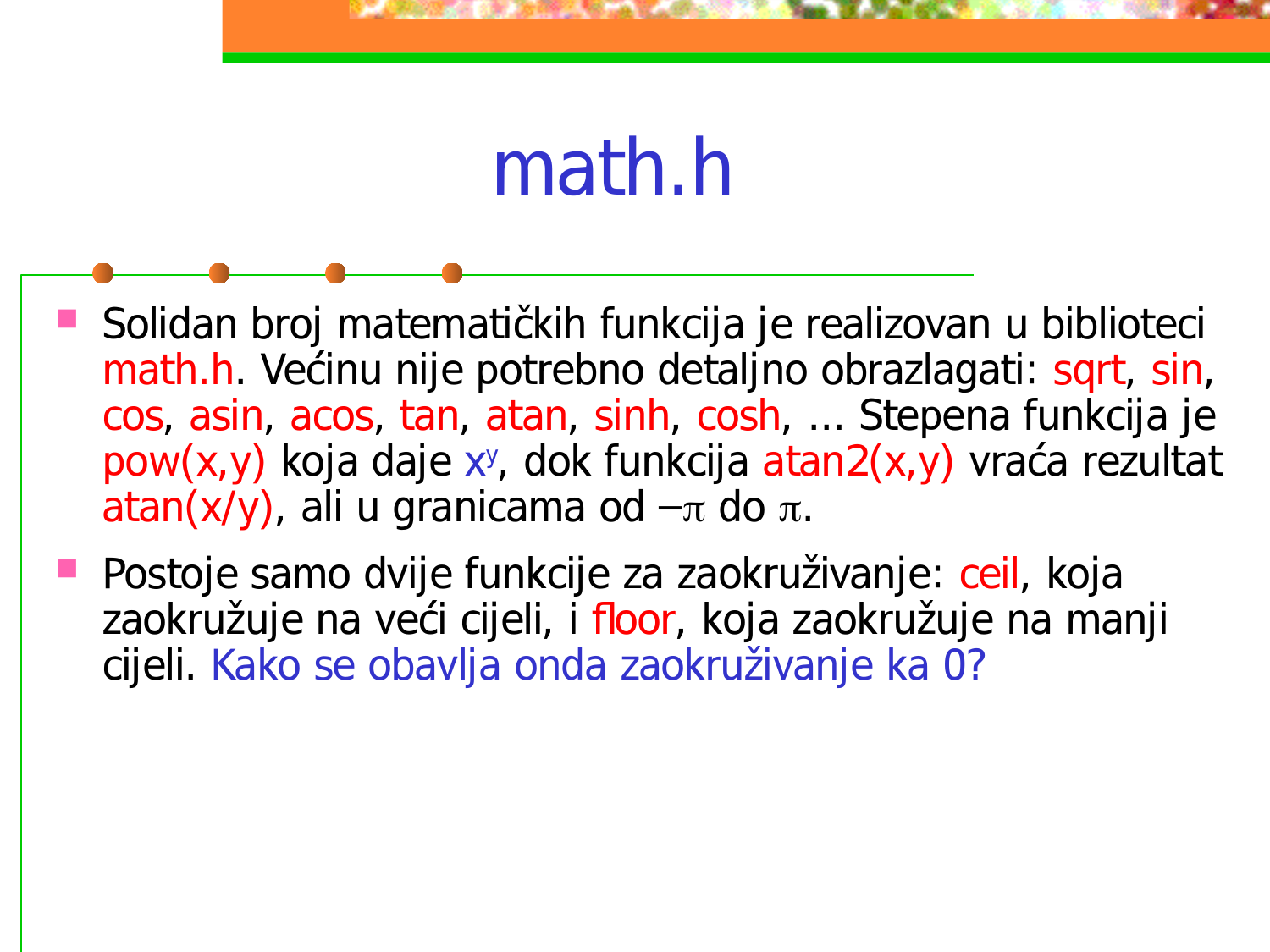

# math.h
Solidan broj matematičkih funkcija je realizovan u biblioteci  math.h. Većinu nije potrebno detaljno obrazlagati: sqrt, sin, cos, asin, acos, tan, atan, sinh, cosh, ... Stepena funkcija je pow(x,y) koja daje xy, dok funkcija atan2(x,y) vraća rezultat atan(x/y), ali u granicama od –π do π.
Postoje samo dvije funkcije za zaokruživanje: ceil, koja zaokružuje na veći cijeli, i floor, koja zaokružuje na manji cijeli. Kako se obavlja onda zaokruživanje ka 0?